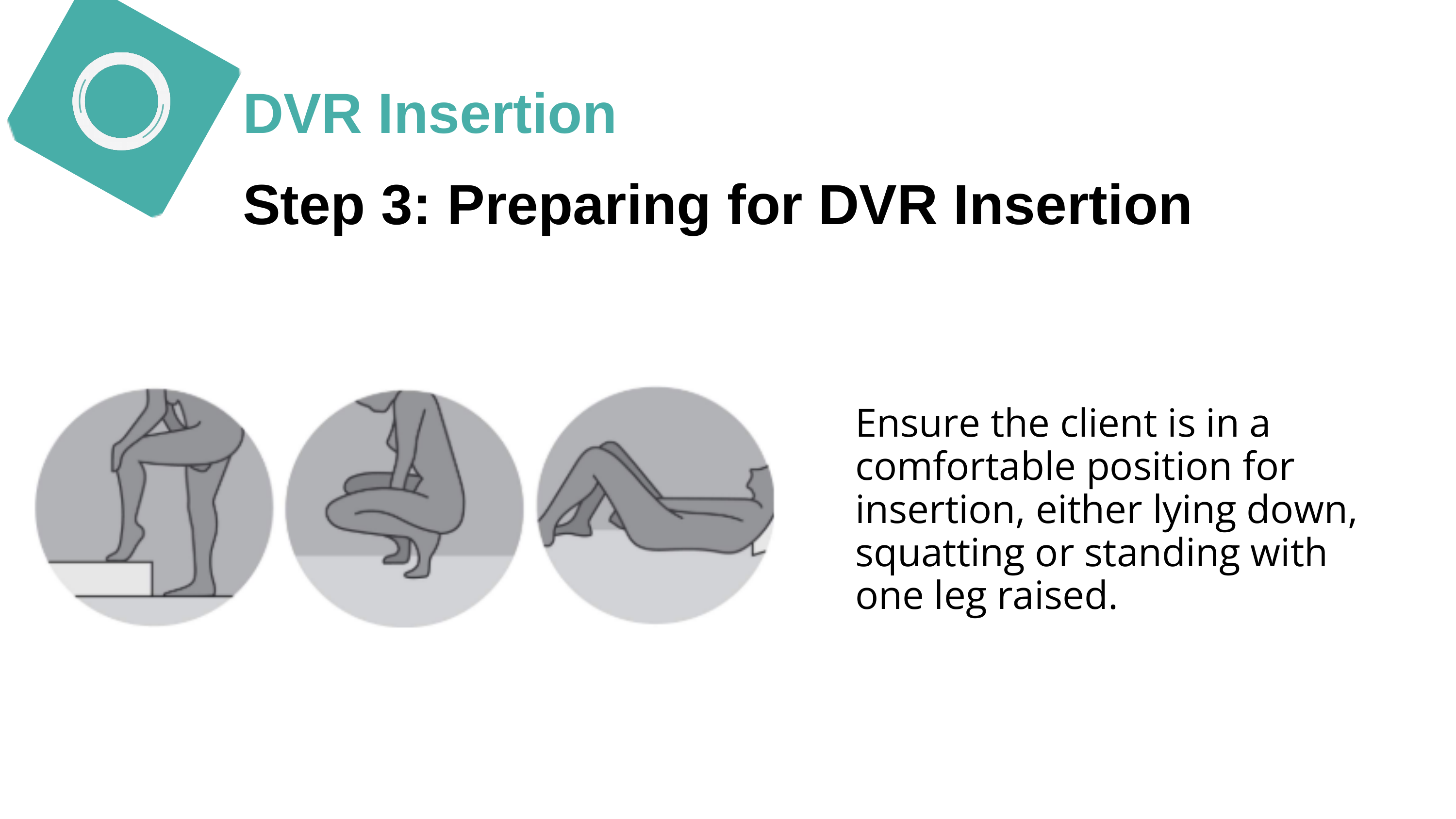

DVR Insertion
Step 3: Preparing for DVR Insertion

Ensure the client is in a comfortable position for insertion, either lying down, squatting or standing with one leg raised.